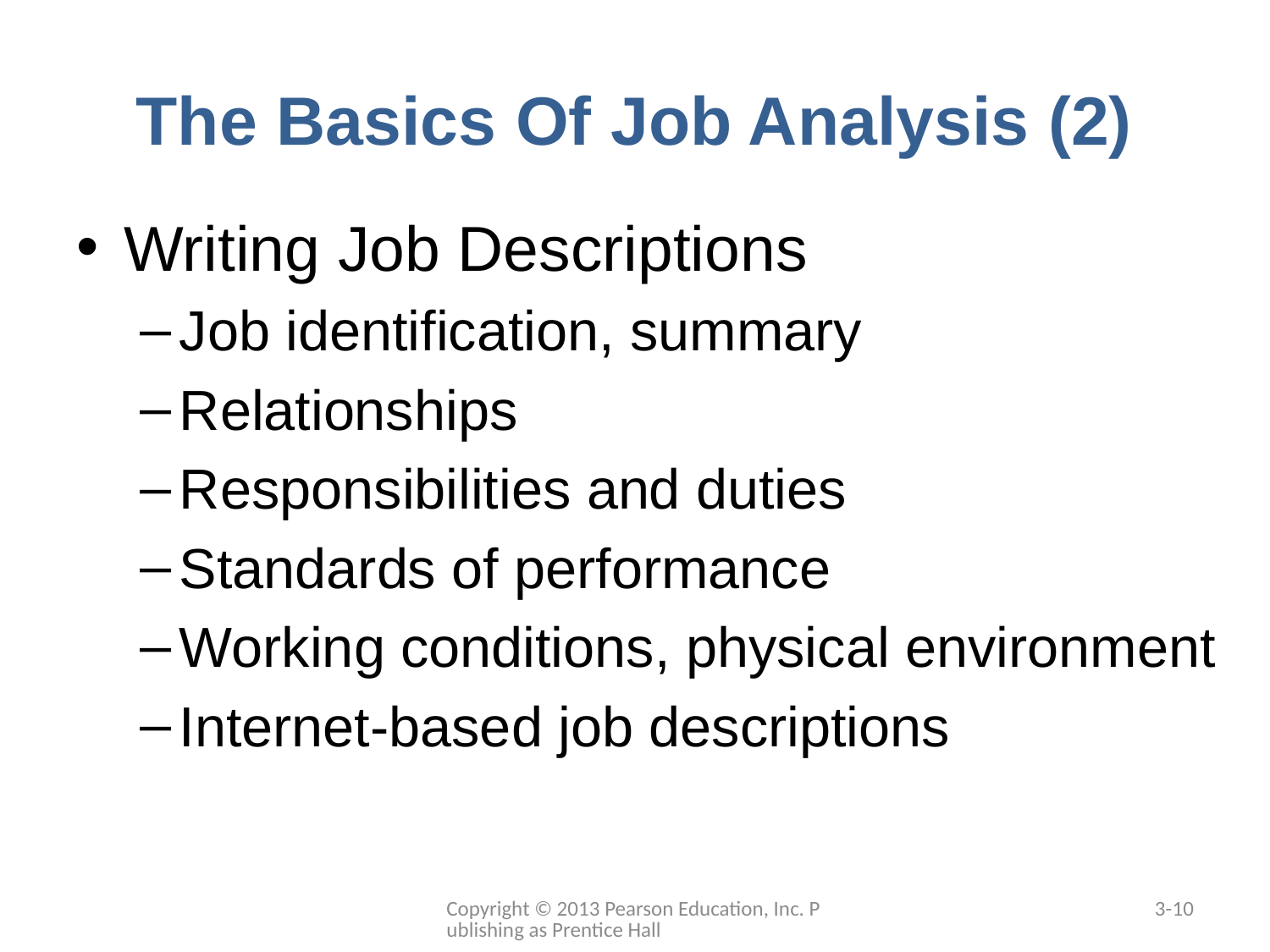

# The Basics Of Job Analysis (2)
Writing Job Descriptions
Job identification, summary
Relationships
Responsibilities and duties
Standards of performance
Working conditions, physical environment
Internet-based job descriptions

Copyright © 2013 Pearson Education, Inc. Publishing as Prentice Hall
3-10